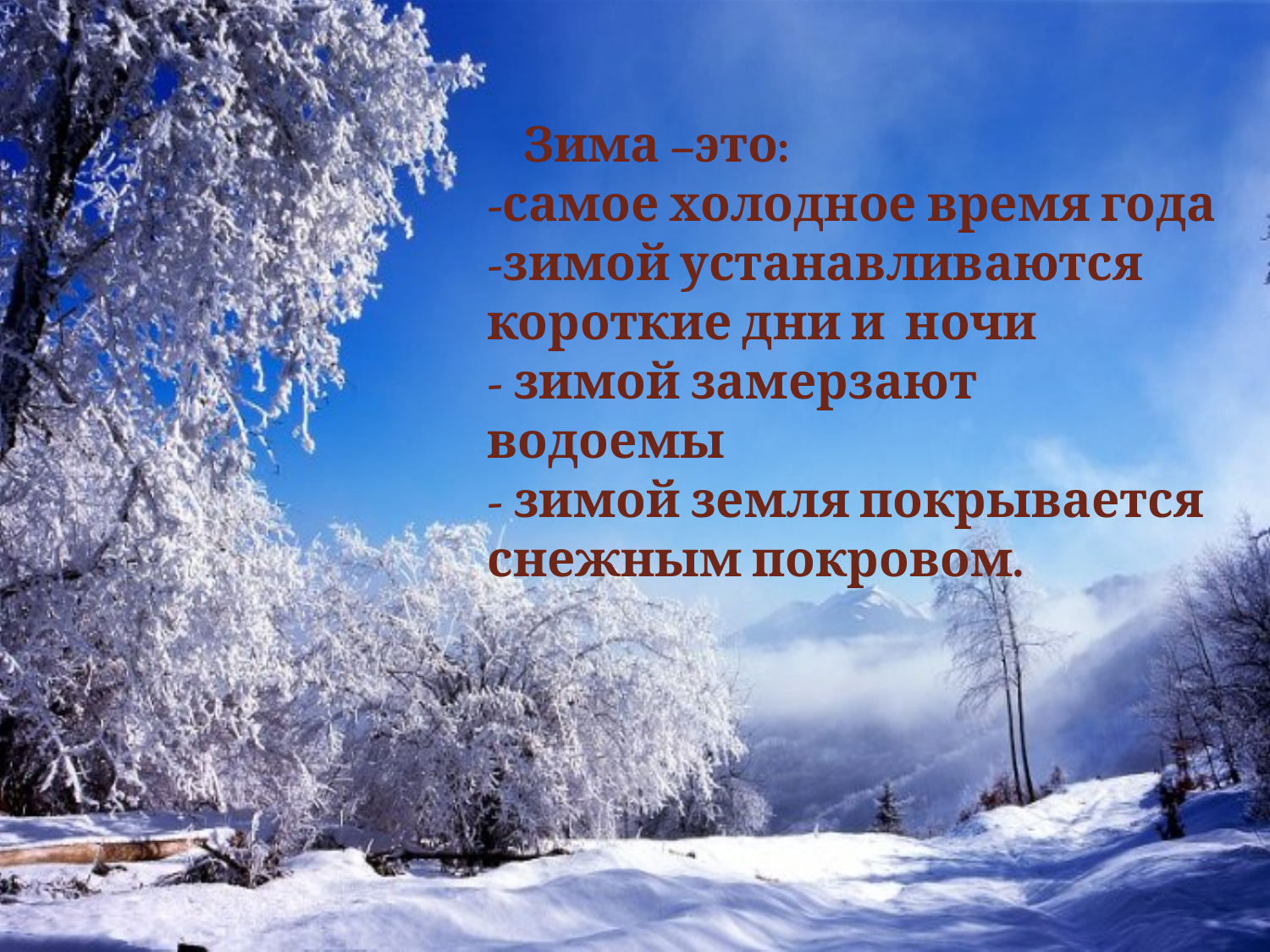

Зима –это:
-самое холодное время года
-зимой устанавливаются короткие дни и  ночи
- зимой замерзают водоемы
- зимой земля покрывается снежным покровом.